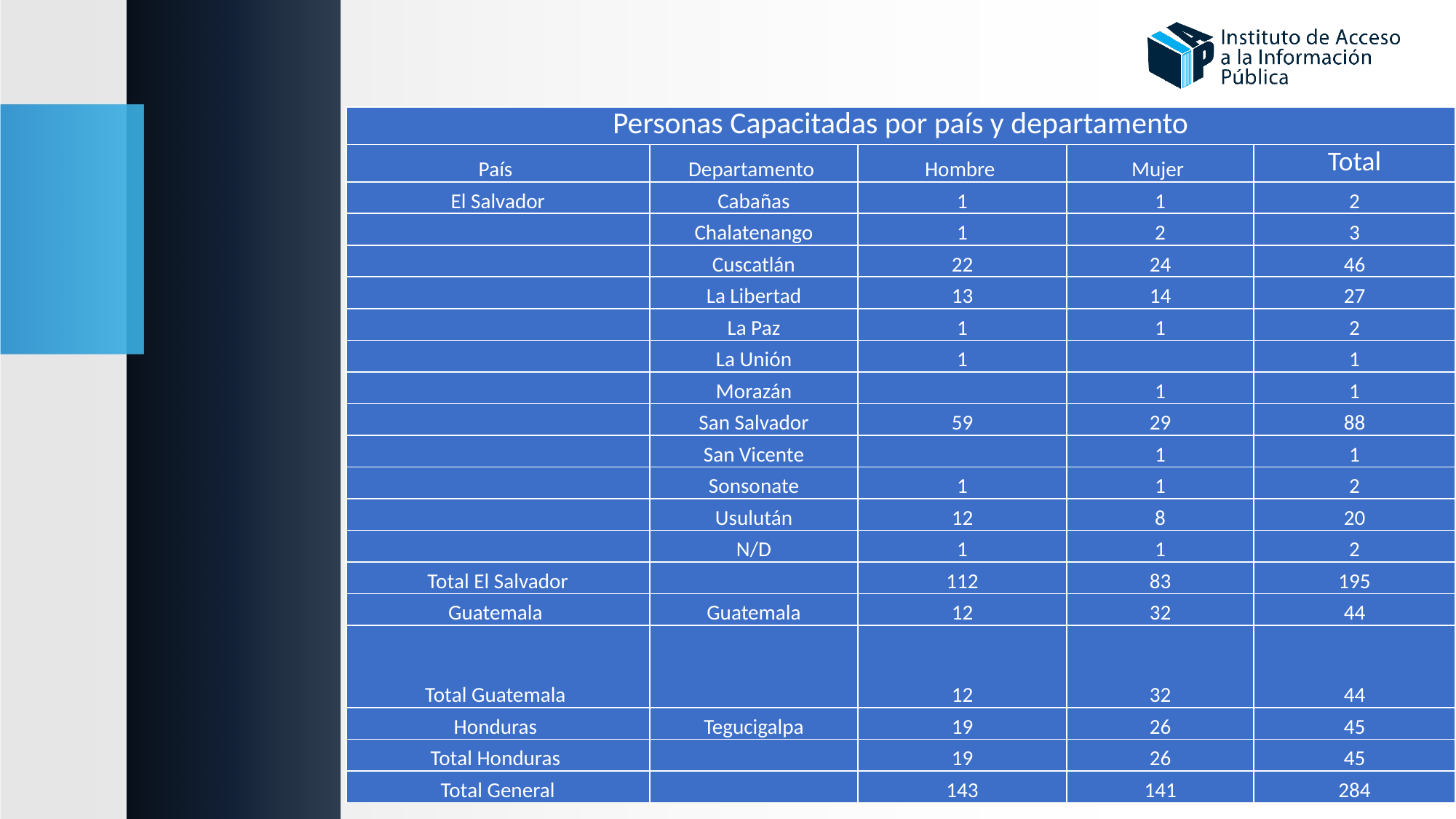

| Personas Capacitadas por país y departamento |  |  |  |  |
| --- | --- | --- | --- | --- |
| País | Departamento | Hombre | Mujer | Total |
| El Salvador | Cabañas | 1 | 1 | 2 |
|  | Chalatenango | 1 | 2 | 3 |
|  | Cuscatlán | 22 | 24 | 46 |
|  | La Libertad | 13 | 14 | 27 |
|  | La Paz | 1 | 1 | 2 |
|  | La Unión | 1 |  | 1 |
|  | Morazán |  | 1 | 1 |
|  | San Salvador | 59 | 29 | 88 |
|  | San Vicente |  | 1 | 1 |
|  | Sonsonate | 1 | 1 | 2 |
|  | Usulután | 12 | 8 | 20 |
|  | N/D | 1 | 1 | 2 |
| Total El Salvador |  | 112 | 83 | 195 |
| Guatemala | Guatemala | 12 | 32 | 44 |
| Total Guatemala |  | 12 | 32 | 44 |
| Honduras | Tegucigalpa | 19 | 26 | 45 |
| Total Honduras |  | 19 | 26 | 45 |
| Total General |  | 143 | 141 | 284 |